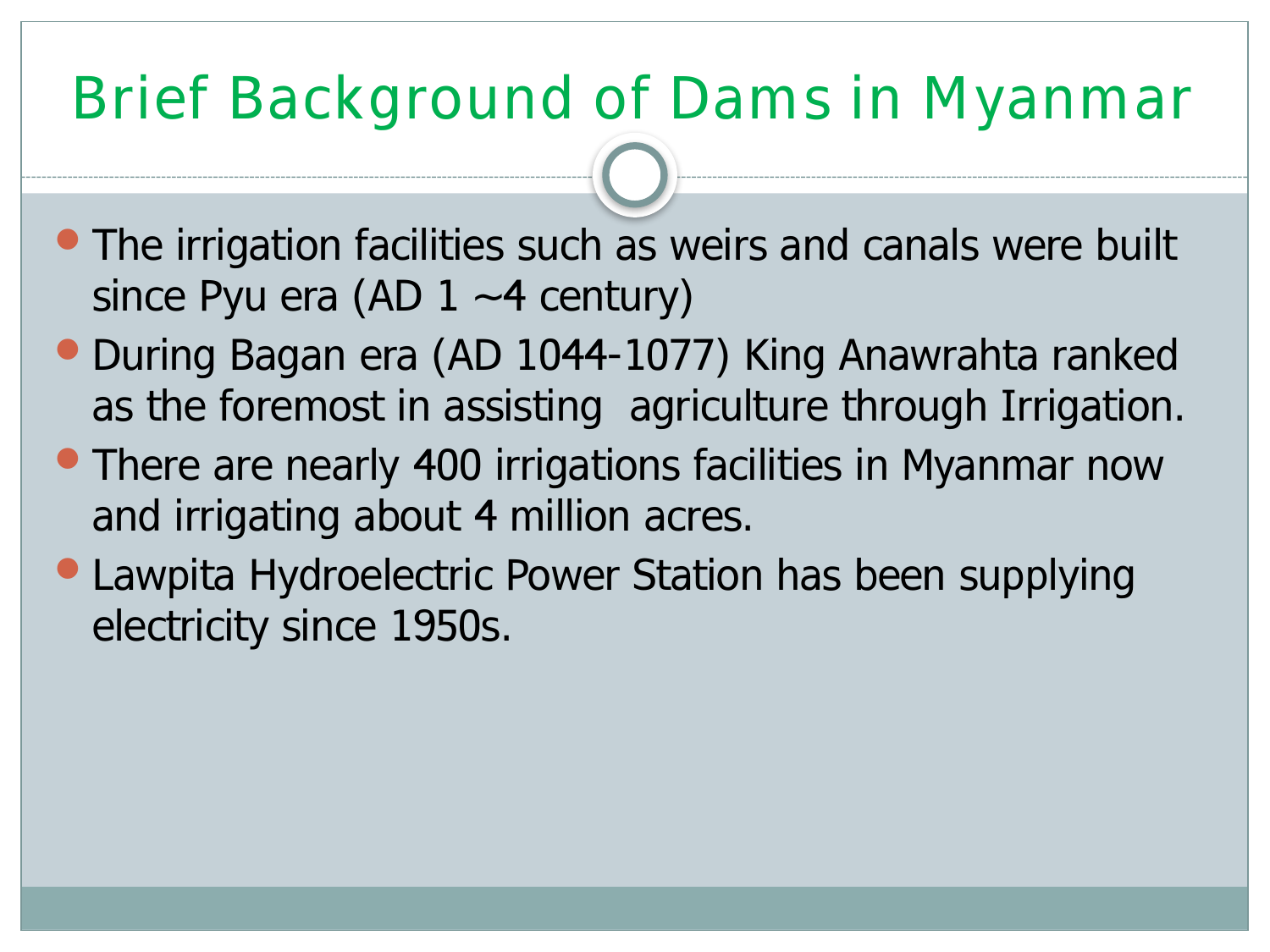

# Brief Background of Dams in Myanmar
The irrigation facilities such as weirs and canals were built since Pyu era (AD 1 ~4 century)
During Bagan era (AD 1044-1077) King Anawrahta ranked as the foremost in assisting  agriculture through Irrigation.
There are nearly 400 irrigations facilities in Myanmar now and irrigating about 4 million acres.
Lawpita Hydroelectric Power Station has been supplying electricity since 1950s.